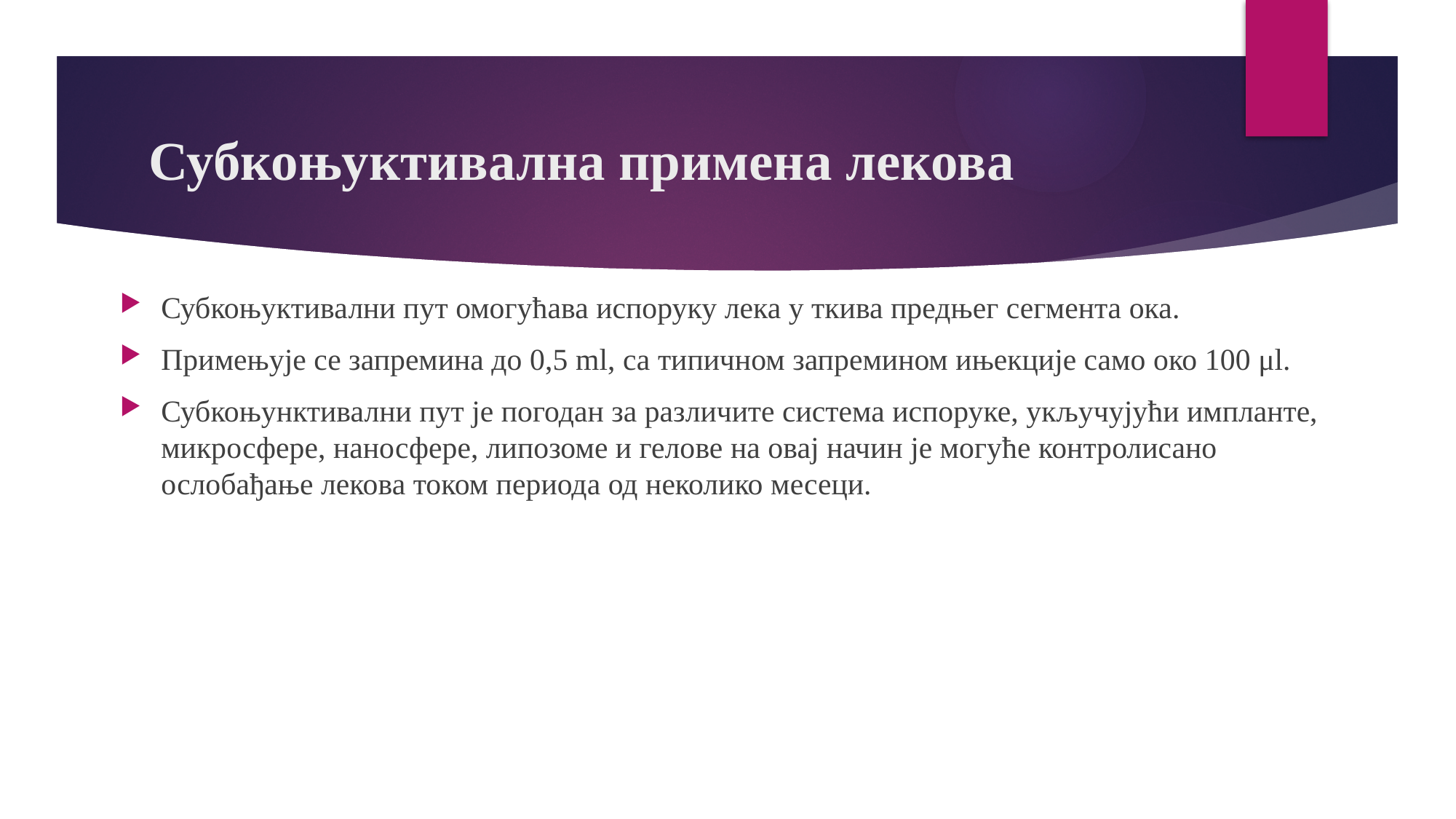

# Субкоњуктивална примена лекова
Субкоњуктивални пут омогућава испоруку лека у ткива предњег сегмента ока.
Примењује се запремина до 0,5 ml, са типичном запремином ињекције само око 100 μl.
Субкоњунктивални пут је погодан за различитe система испоруке, укључујући импланте, микросфере, наносфере, липозоме и гелове на овај начин је могуће контролисано ослобађање лекова током периода од неколико месеци.